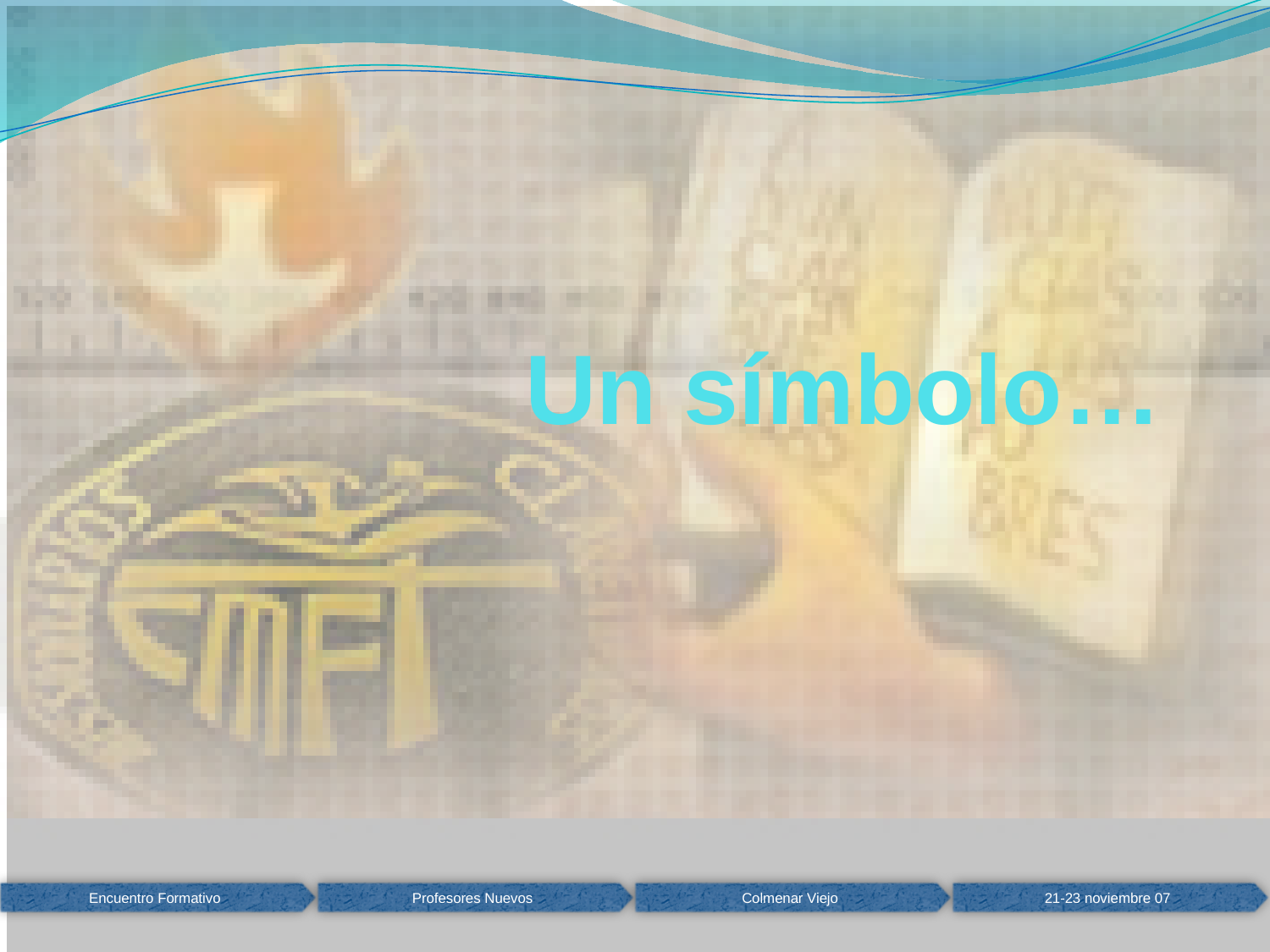

# Un símbolo…

21-23 noviembre 07
Encuentro Formativo
Profesores Nuevos
Colmenar Viejo